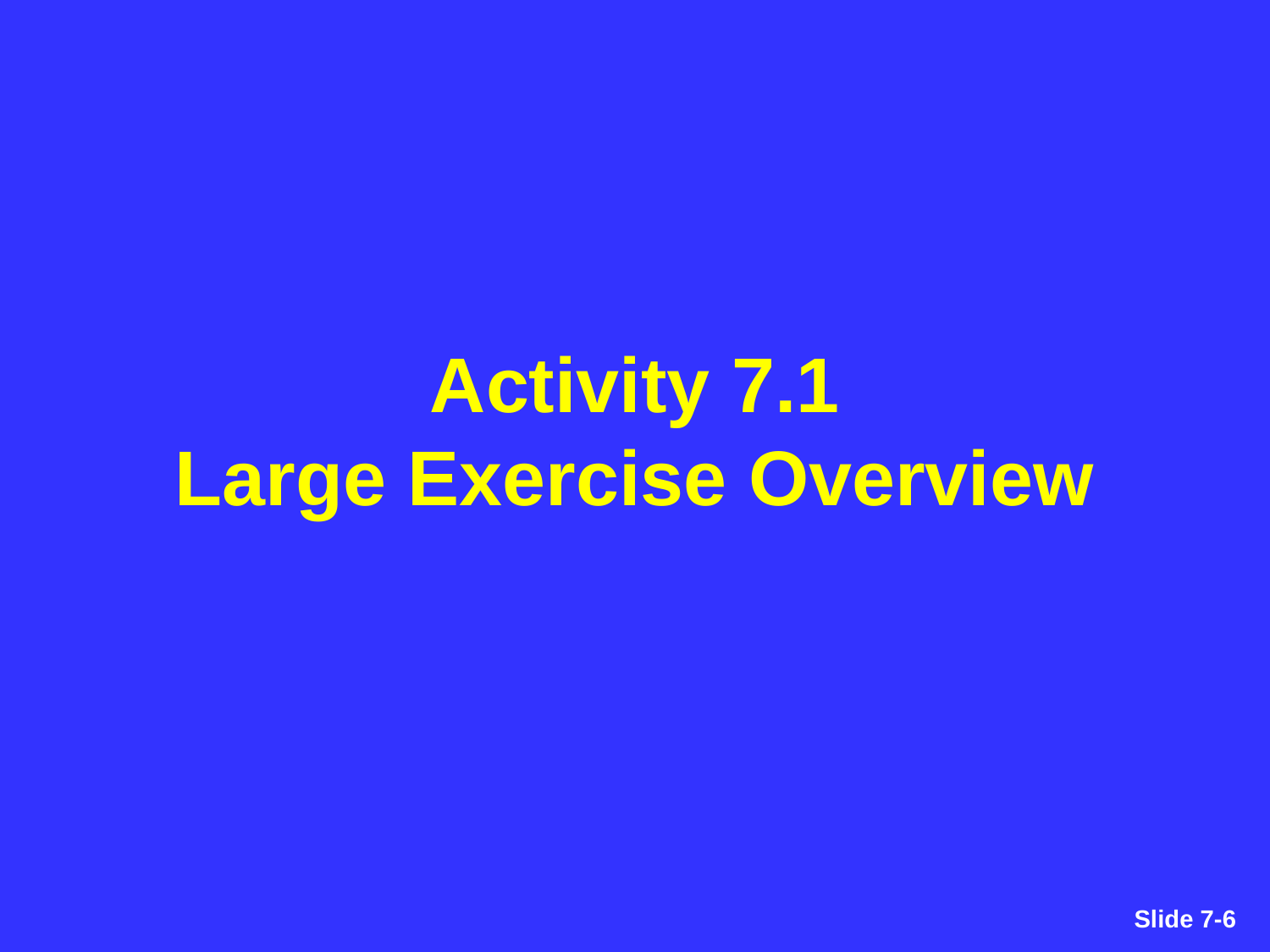

Activity 7.1
Large Exercise Overview
Slide 7-6